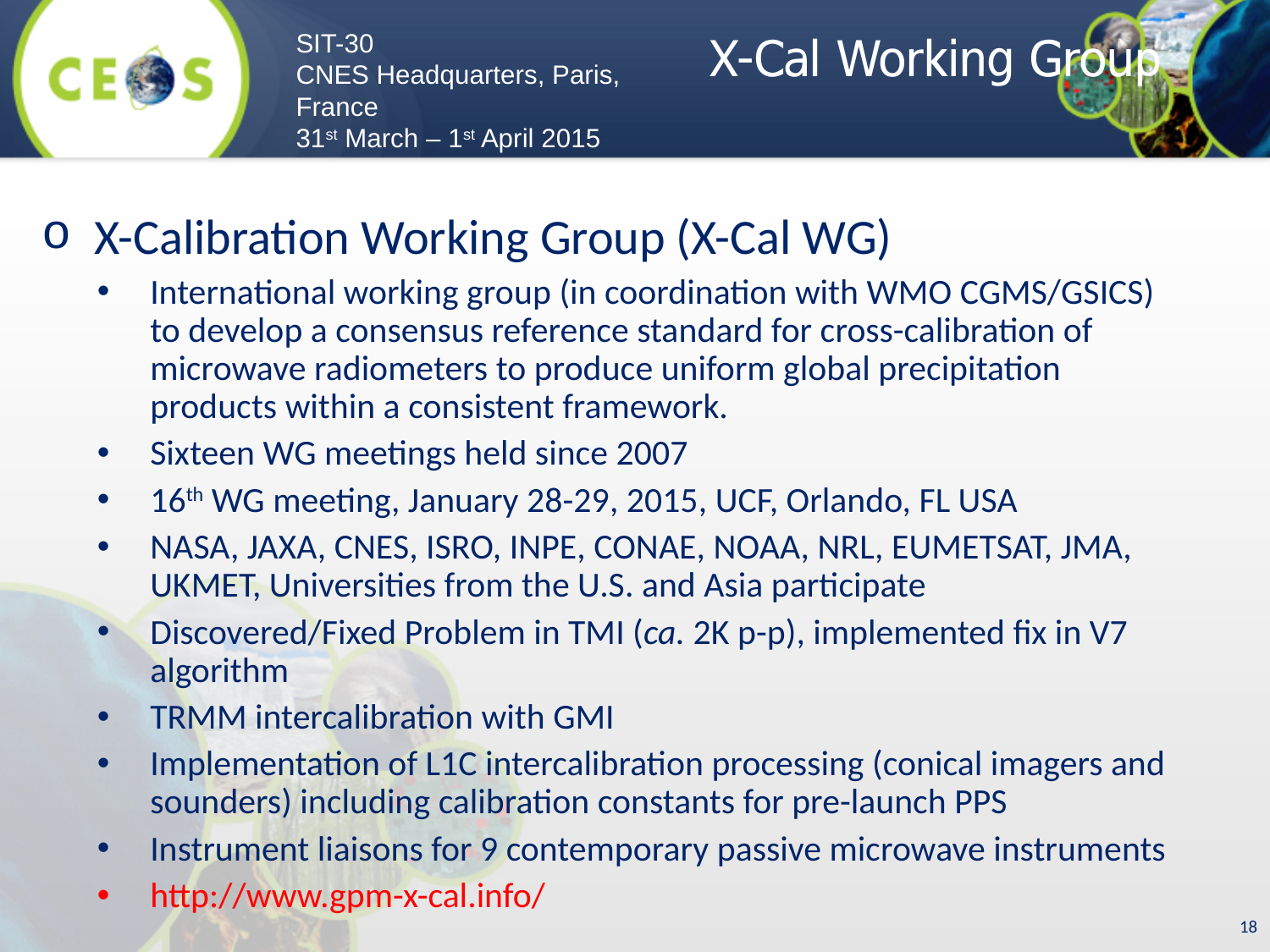

# X-Cal Working Group

X-Calibration Working Group (X-Cal WG)
International working group (in coordination with WMO CGMS/GSICS) to develop a consensus reference standard for cross-calibration of microwave radiometers to produce uniform global precipitation products within a consistent framework.
Sixteen WG meetings held since 2007
16th WG meeting, January 28-29, 2015, UCF, Orlando, FL USA
NASA, JAXA, CNES, ISRO, INPE, CONAE, NOAA, NRL, EUMETSAT, JMA, UKMET, Universities from the U.S. and Asia participate
Discovered/Fixed Problem in TMI (ca. 2K p-p), implemented fix in V7 algorithm
TRMM intercalibration with GMI
Implementation of L1C intercalibration processing (conical imagers and sounders) including calibration constants for pre-launch PPS
Instrument liaisons for 9 contemporary passive microwave instruments
http://www.gpm-x-cal.info/

18